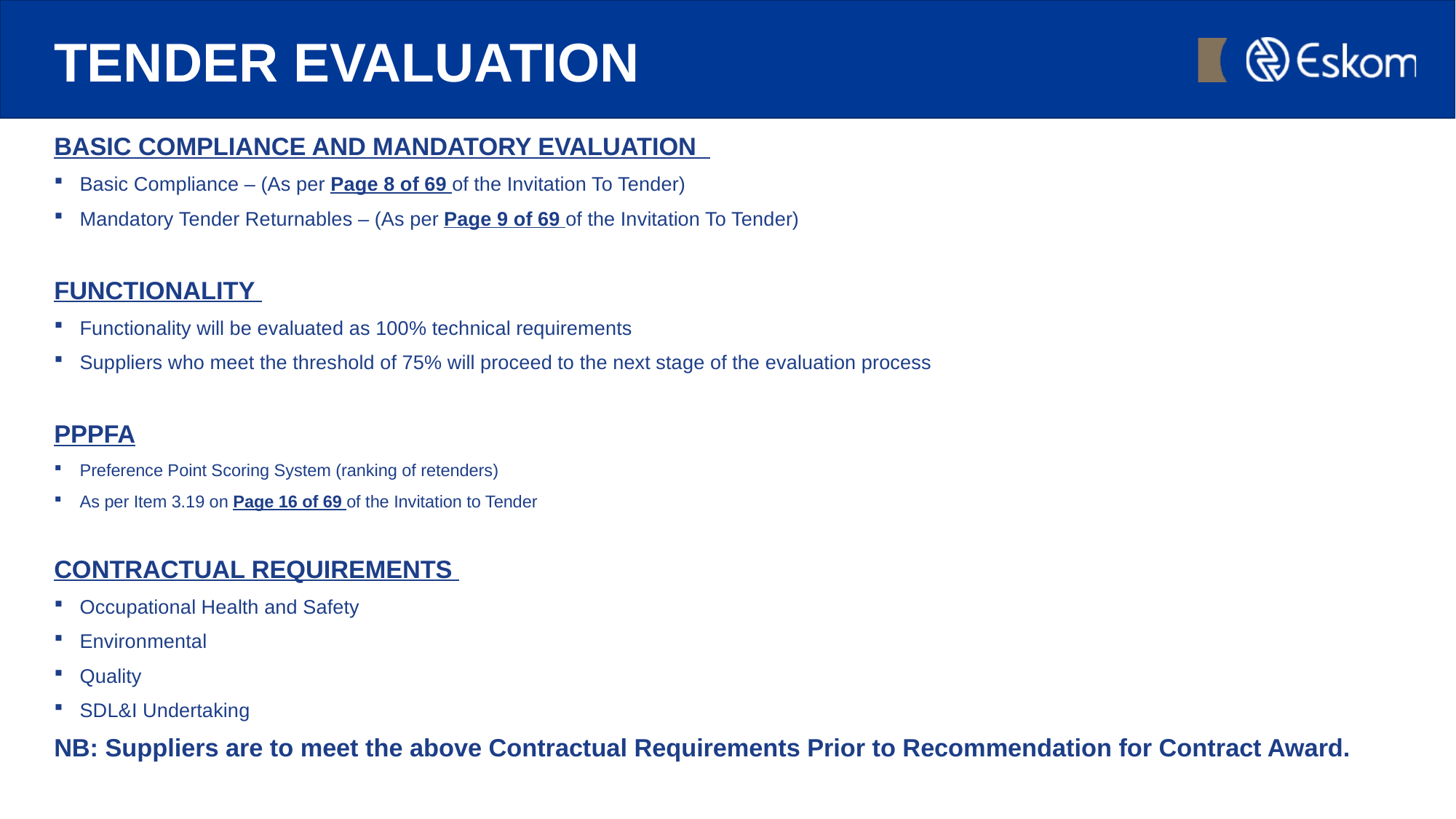

# TENDER EVALUATION
BASIC COMPLIANCE AND MANDATORY EVALUATION
Basic Compliance – (As per Page 8 of 69 of the Invitation To Tender)
Mandatory Tender Returnables – (As per Page 9 of 69 of the Invitation To Tender)

FUNCTIONALITY
Functionality will be evaluated as 100% technical requirements
Suppliers who meet the threshold of 75% will proceed to the next stage of the evaluation process

PPPFA
Preference Point Scoring System (ranking of retenders)
As per Item 3.19 on Page 16 of 69 of the Invitation to Tender

CONTRACTUAL REQUIREMENTS
Occupational Health and Safety
Environmental
Quality
SDL&I Undertaking
NB: Suppliers are to meet the above Contractual Requirements Prior to Recommendation for Contract Award.